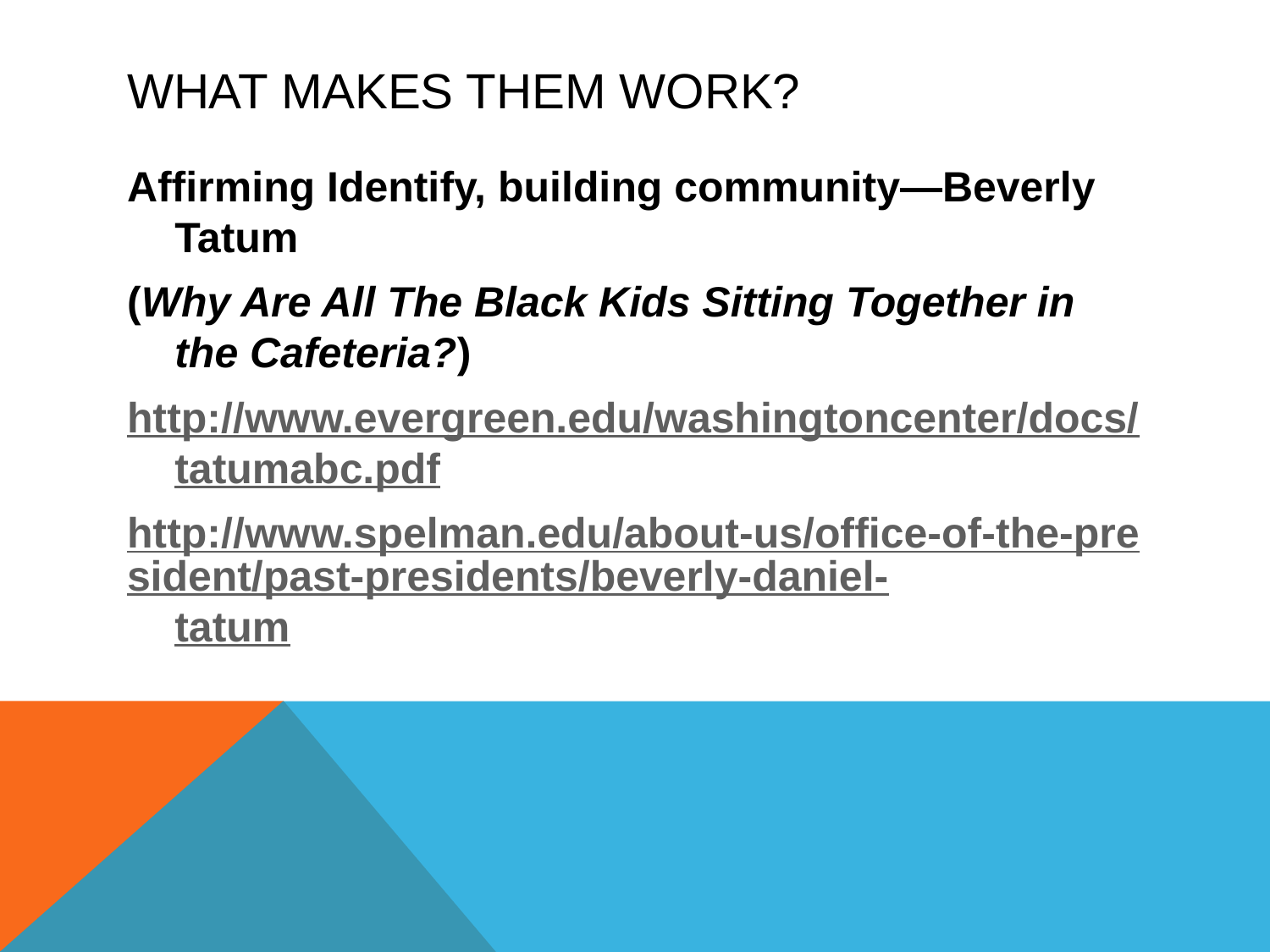

# What makes them work?
Affirming Identify, building community—Beverly Tatum
(Why Are All The Black Kids Sitting Together in the Cafeteria?)
http://www.evergreen.edu/washingtoncenter/docs/tatumabc.pdf
http://www.spelman.edu/about-us/office-of-the-president/past-presidents/beverly-daniel-tatum